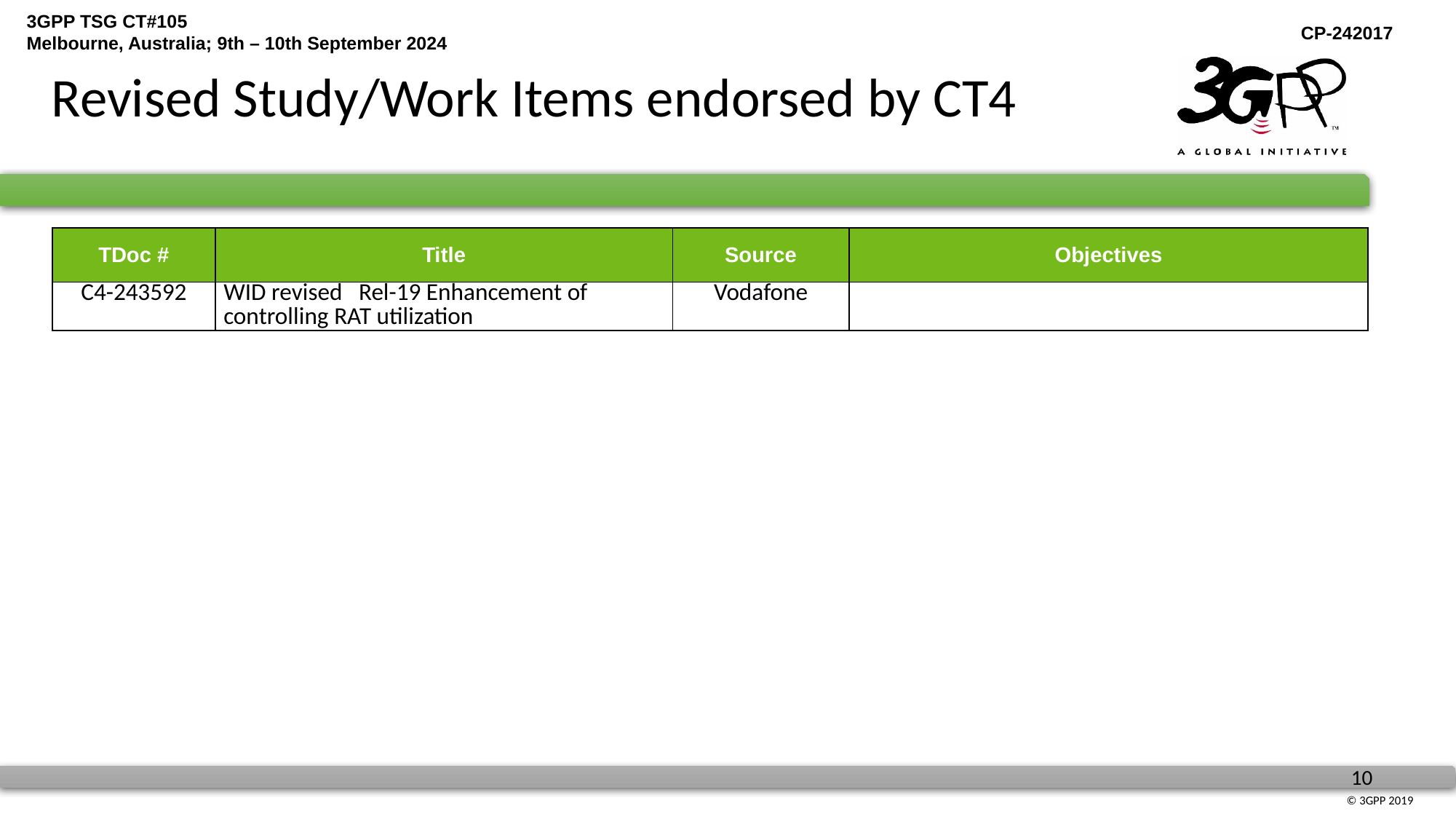

# Revised Study/Work Items endorsed by CT4
| TDoc # | Title | Source | Objectives |
| --- | --- | --- | --- |
| C4-243592 | WID revised Rel-19 Enhancement of controlling RAT utilization | Vodafone |  |